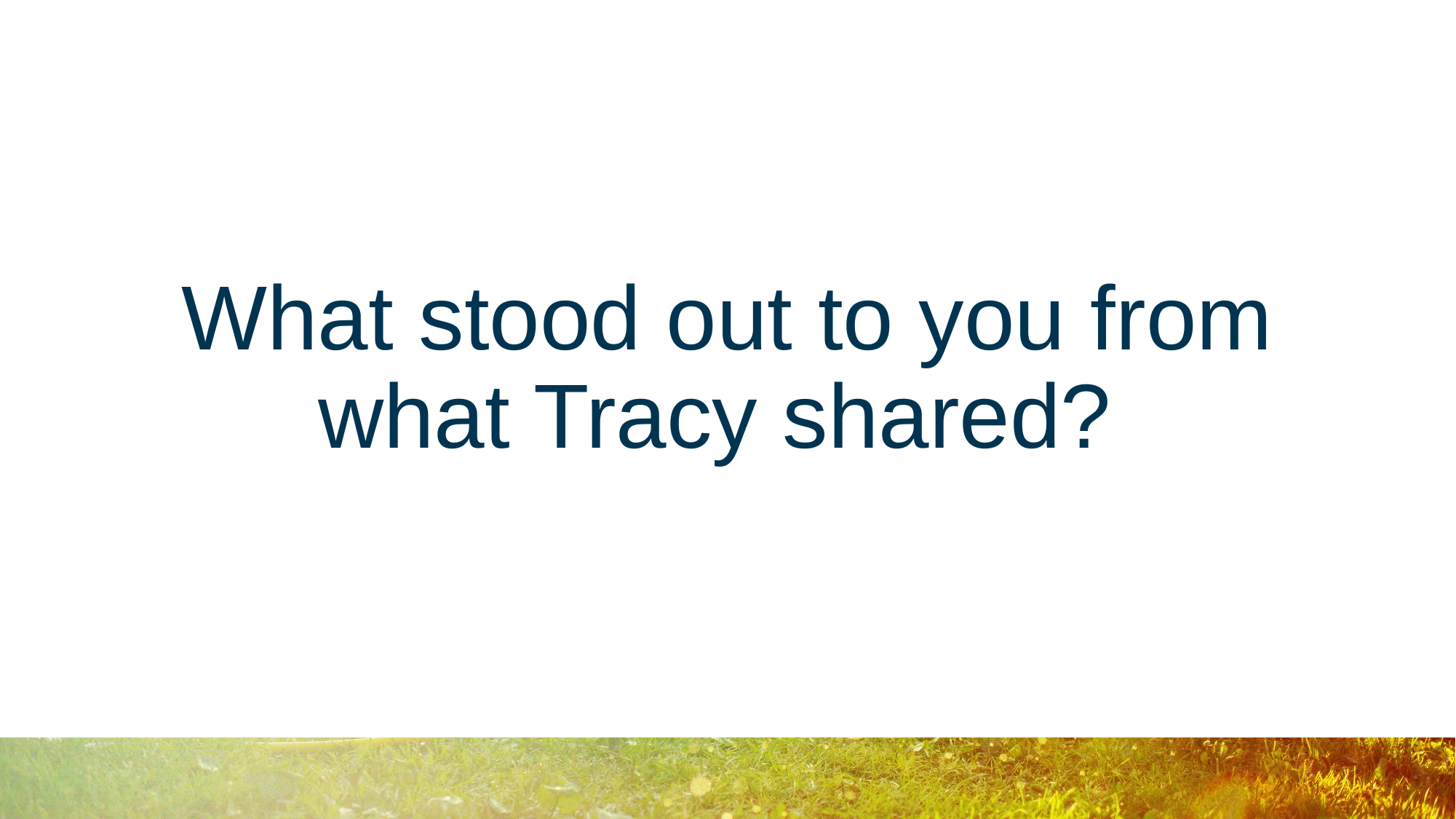

# What stood out to you from what Tracy shared?